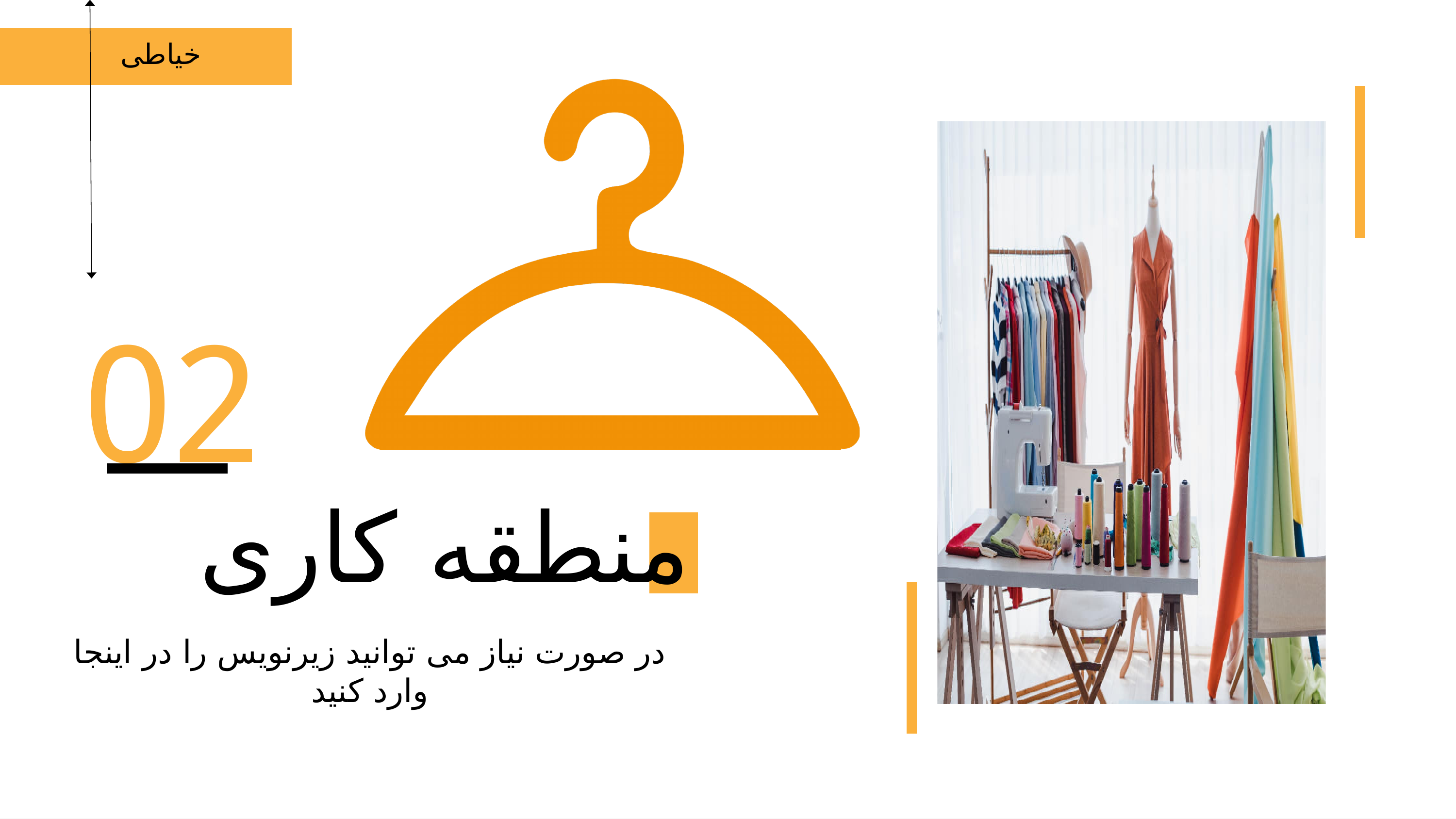

خیاطی

02

منطقه کاری

در صورت نیاز می توانید زیرنویس را در اینجا وارد کنید